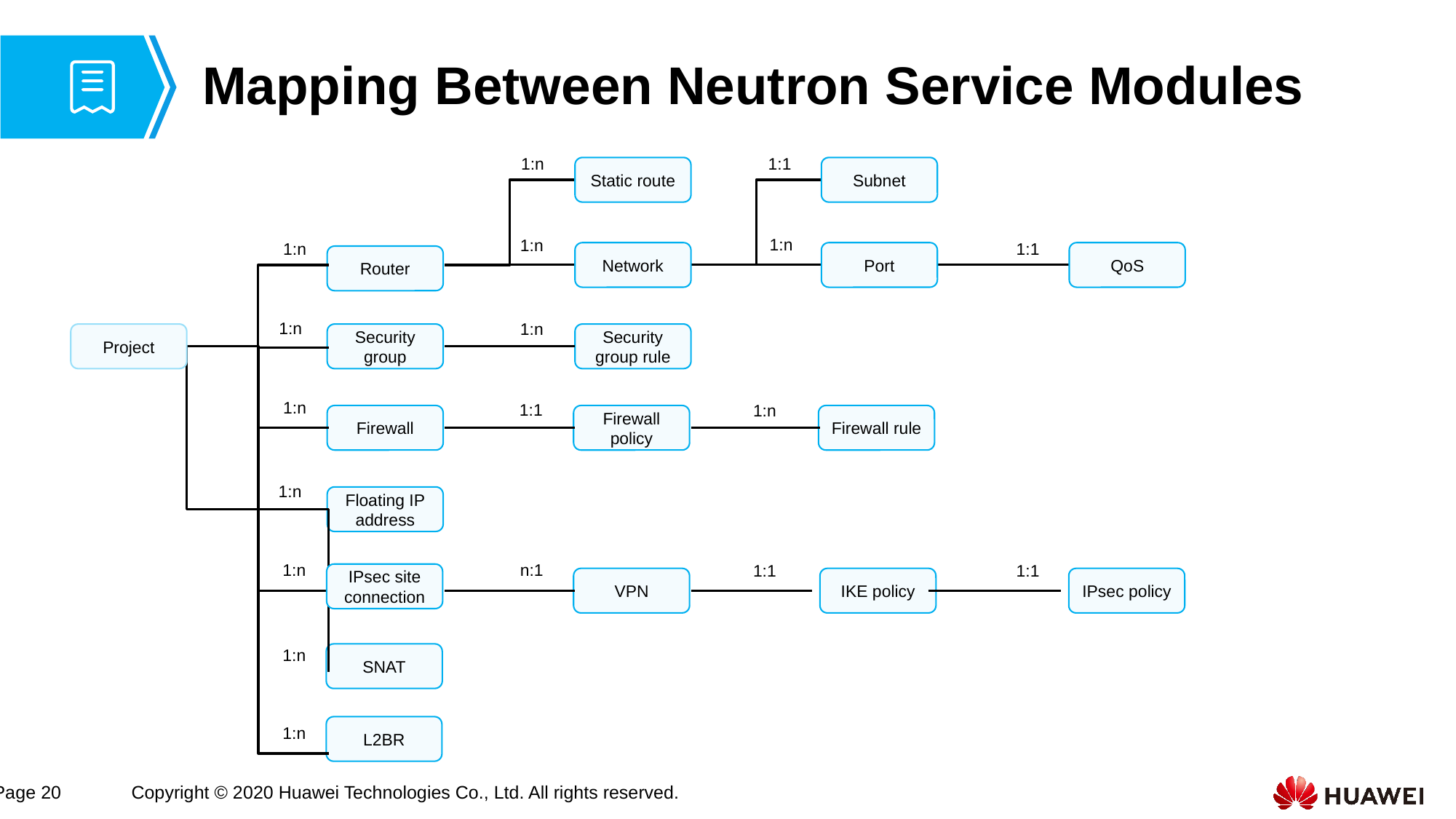

# Mapping Between Neutron Service Modules
1:n
1:1

Subnet
Static route
1:n
1:n
1:n
1:1
Port
QoS
Network
Router
1:n
1:n
Security group rule
Project
Security group
1:n
1:1
1:n
Firewall rule
Firewall policy
Firewall
1:n
Floating IP address
1:n
n:1
1:1
1:1
IPsec site connection
VPN
IPsec policy
IKE policy
1:n
SNAT
1:n
L2BR